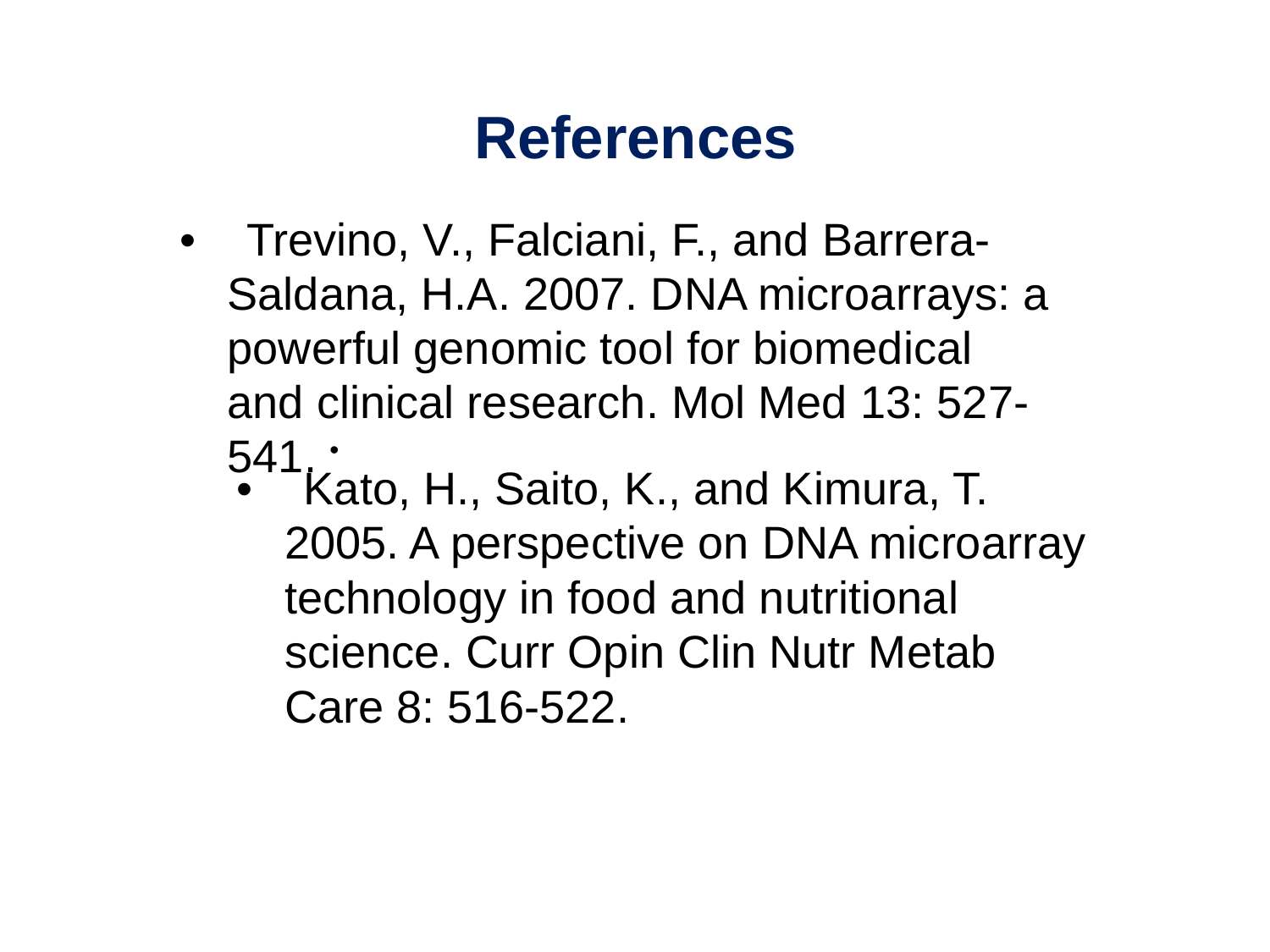

References
•    Trevino, V., Falciani, F., and Barrera-Saldana, H.A. 2007. DNA microarrays: a powerful genomic tool for biomedical and clinical research. Mol Med 13: 527-541. •
•    Kato, H., Saito, K., and Kimura, T. 2005. A perspective on DNA microarray technology in food and nutritional science. Curr Opin Clin Nutr Metab Care 8: 516-522.